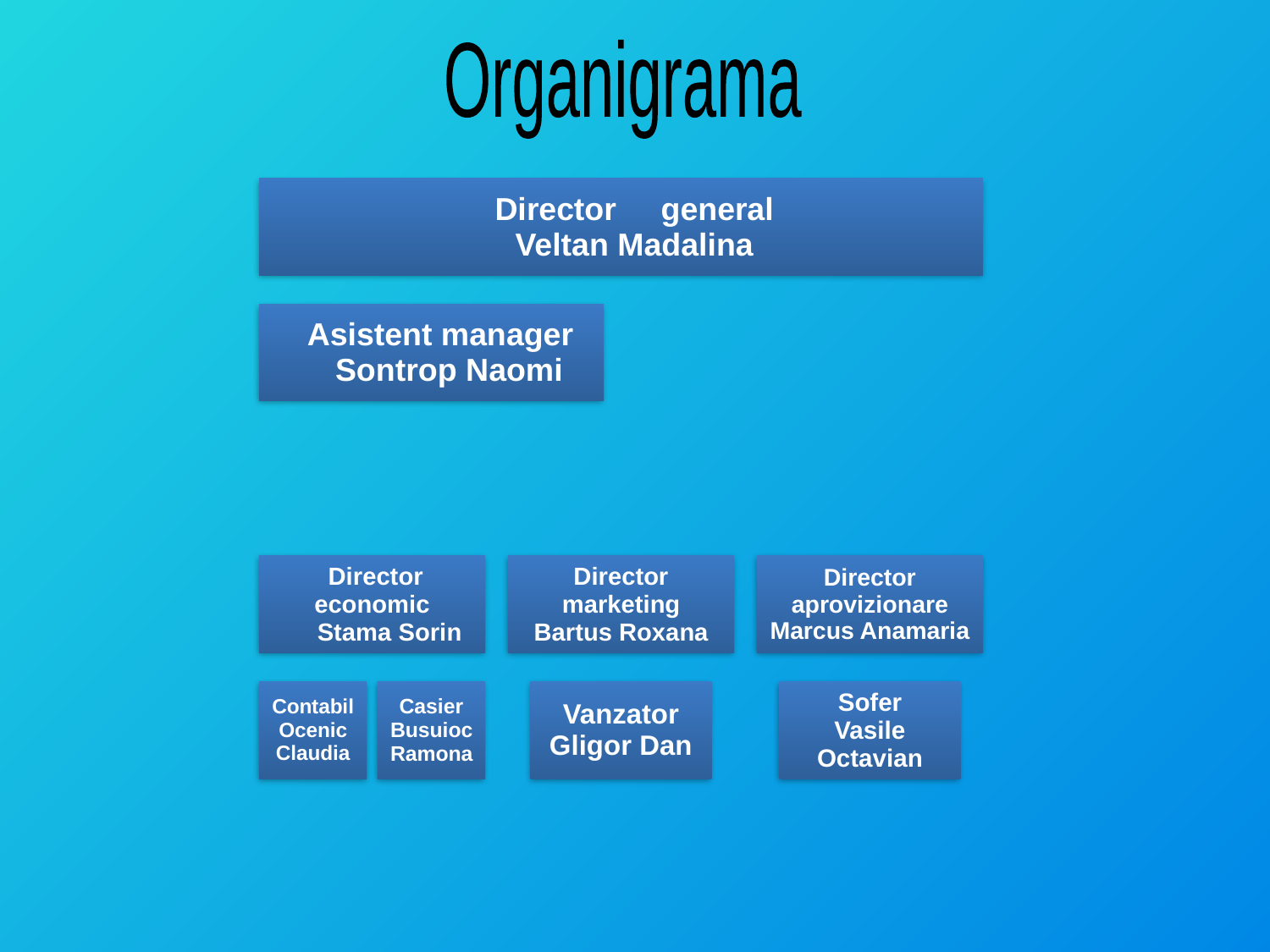

Organigrama
   Director     general
   Veltan Madalina
  Asistent manager
    Sontrop Naomi
 Director economic
     Stama Sorin
Contabil
Ocenic Claudia
Casier
Busuioc Ramona
Director marketing
Bartus Roxana
Vanzator
Gligor Dan
Director aprovizionare
Marcus Anamaria
Sofer
Vasile Octavian